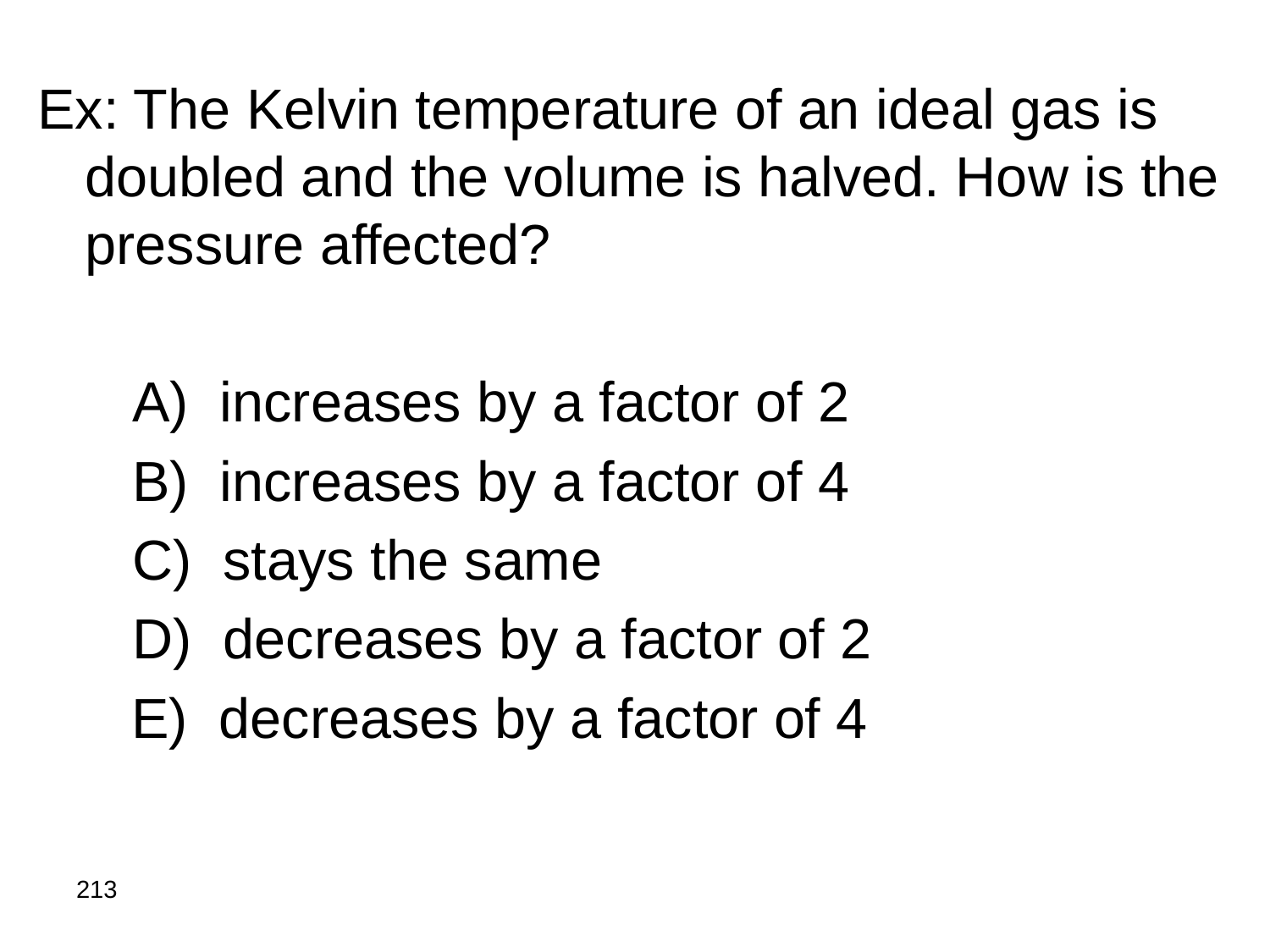

Ex: The Kelvin temperature of an ideal gas is doubled and the volume is halved. How is the pressure affected?

	   A)  increases by a factor of 2
   	   B)  increases by a factor of 4
	   C)  stays the same
	   D)  decreases by a factor of 2
      E)  decreases by a factor of 4
213